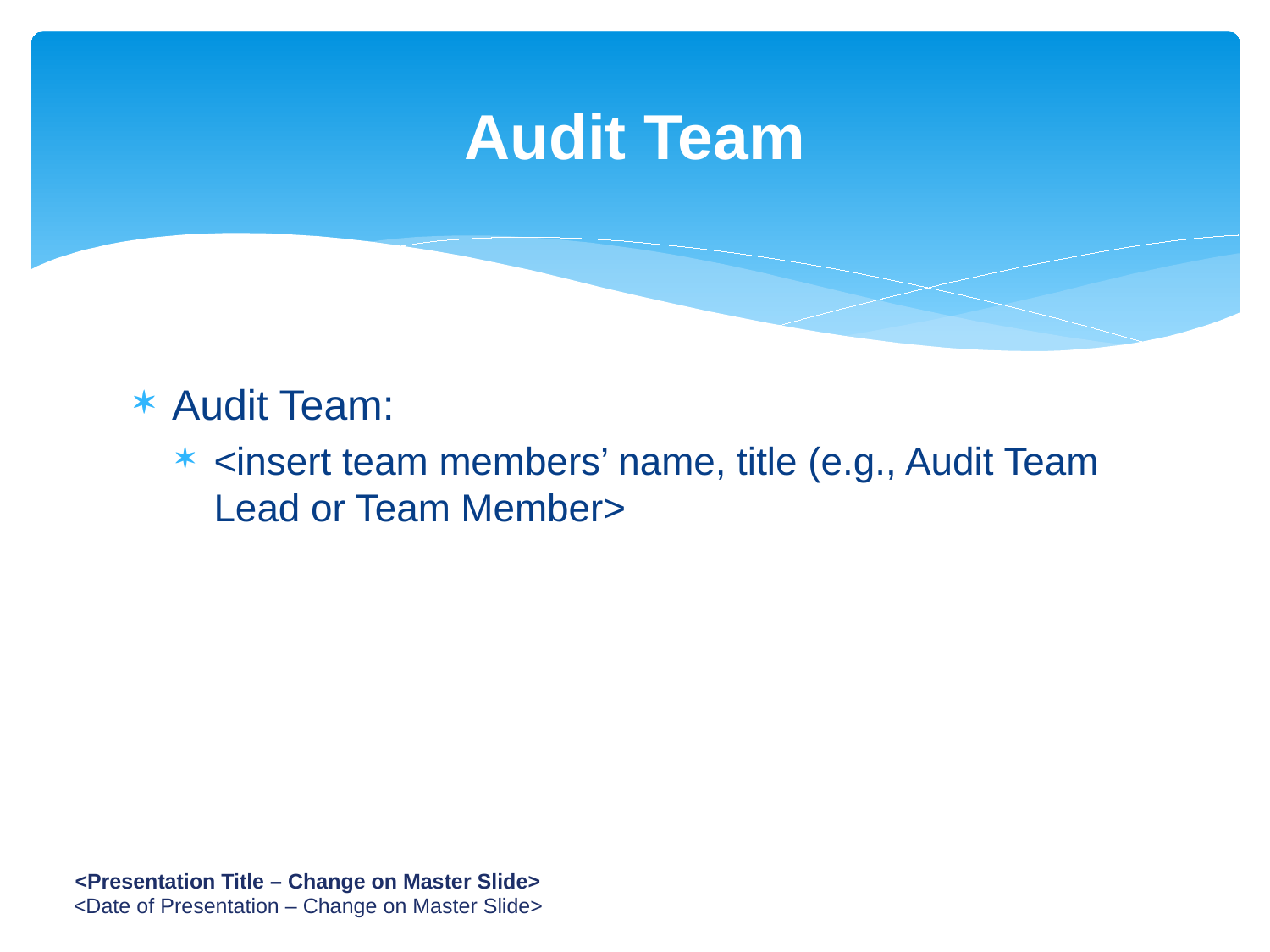

# Audit Team
Audit Team:
<insert team members’ name, title (e.g., Audit Team Lead or Team Member>
9